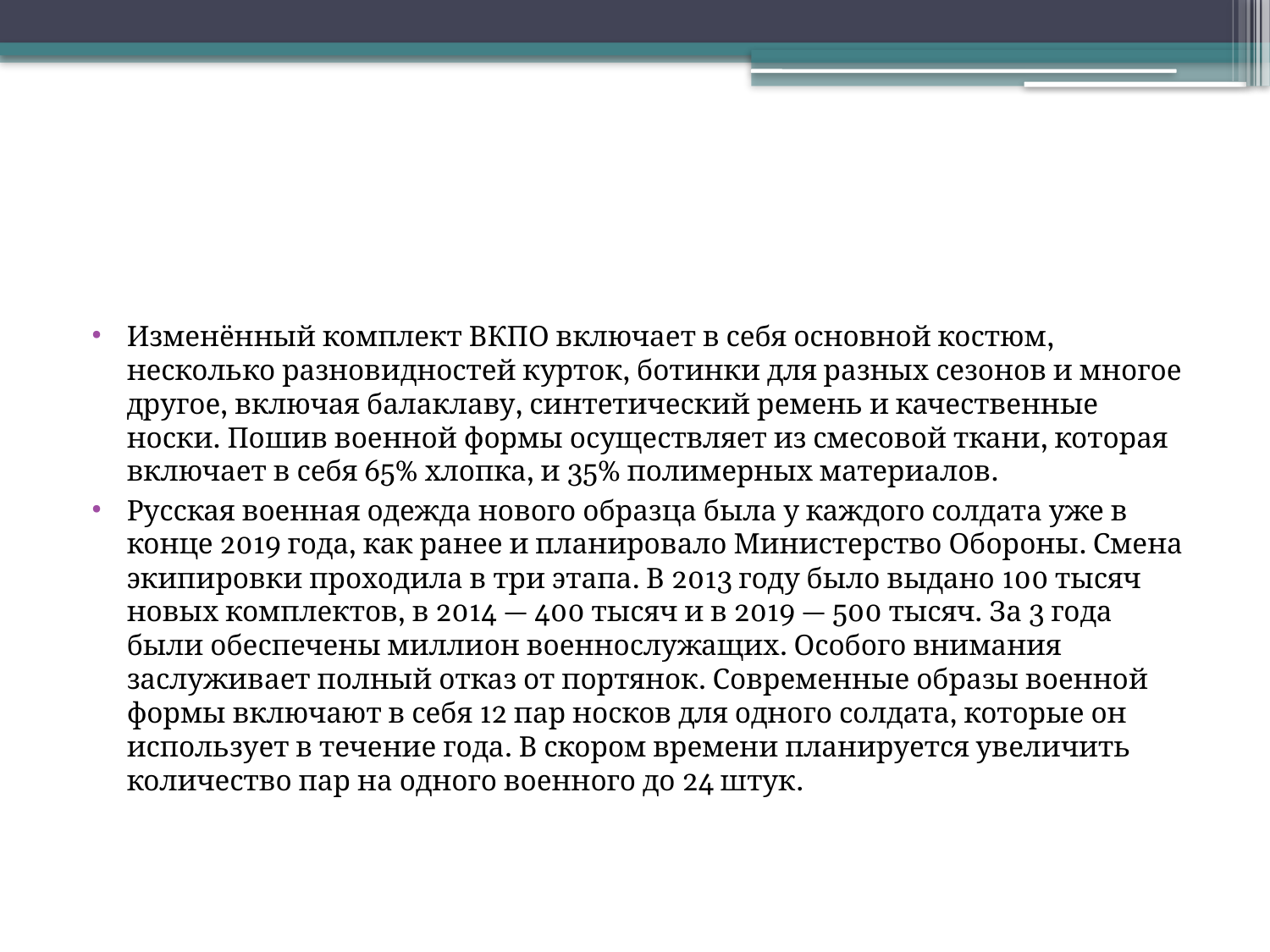

#
Изменённый комплект ВКПО включает в себя основной костюм, несколько разновидностей курток, ботинки для разных сезонов и многое другое, включая балаклаву, синтетический ремень и качественные носки. Пошив военной формы осуществляет из смесовой ткани, которая включает в себя 65% хлопка, и 35% полимерных материалов.
Русская военная одежда нового образца была у каждого солдата уже в конце 2019 года, как ранее и планировало Министерство Обороны. Смена экипировки проходила в три этапа. В 2013 году было выдано 100 тысяч новых комплектов, в 2014 — 400 тысяч и в 2019 — 500 тысяч. За 3 года были обеспечены миллион военнослужащих. Особого внимания заслуживает полный отказ от портянок. Современные образы военной формы включают в себя 12 пар носков для одного солдата, которые он использует в течение года. В скором времени планируется увеличить количество пар на одного военного до 24 штук.